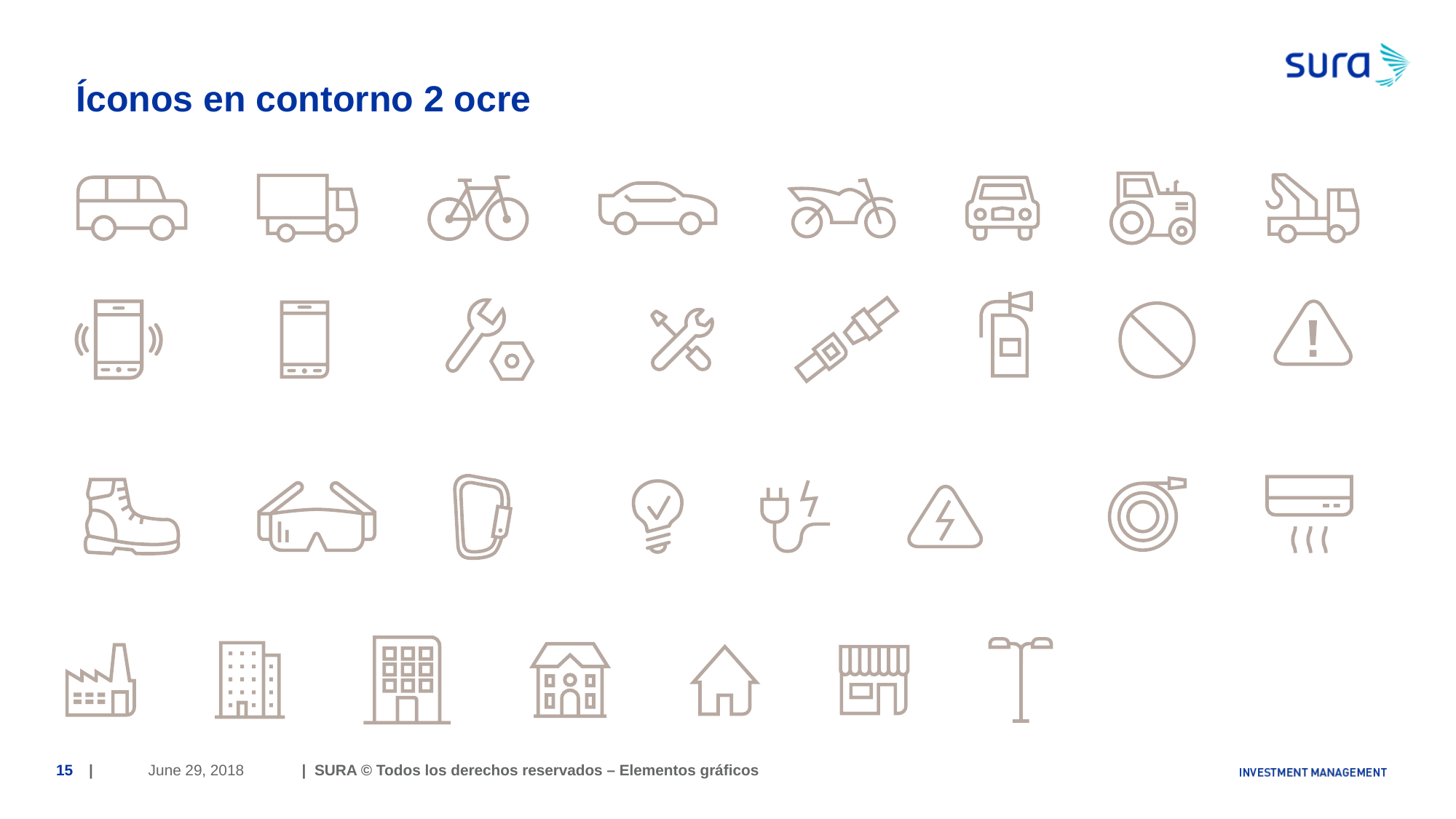

# Íconos en contorno 2 ocre

June 29, 2018
15
|                                                  |  SURA © Todos los derechos reservados – Elementos gráficos